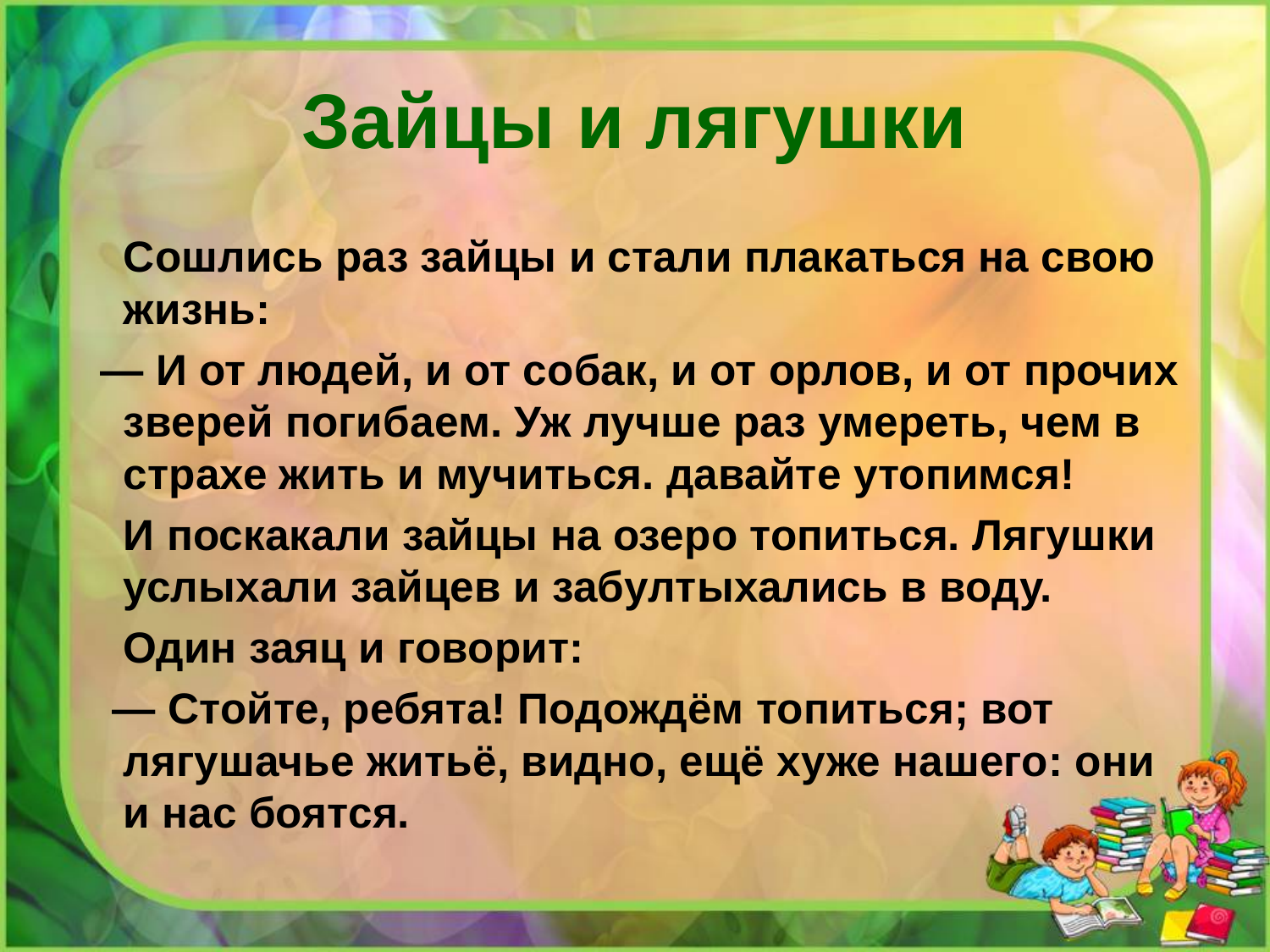

# Зайцы и лягушки
  		Сошлись раз зайцы и стали плакаться на свою жизнь:
  — И от людей, и от собак, и от орлов, и от прочих зверей погибаем. Уж лучше раз умереть, чем в страхе жить и мучиться. давайте утопимся!
 		И поскакали зайцы на озеро топиться. Лягушки услыхали зайцев и забултыхались в воду.
	Один заяц и говорит:
   — Стойте, ребята! Подождём топиться; вот лягушачье житьё, видно, ещё хуже нашего: они и нас боятся.